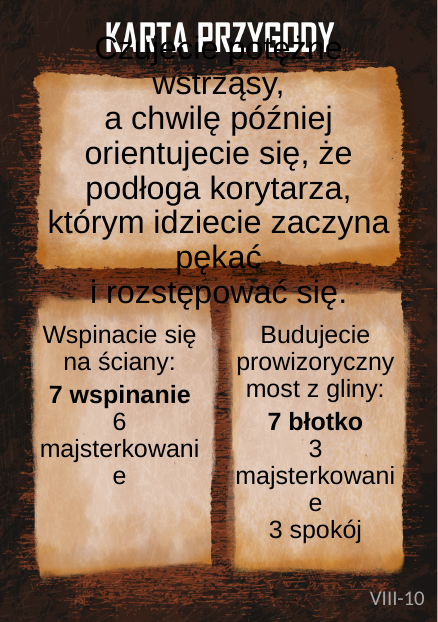

# Czujecie potężne wstrząsy, a chwilę później orientujecie się, że podłoga korytarza, którym idziecie zaczyna pękać i rozstępować się.
Wspinacie się na ściany:
7 wspinanie
6 majsterkowanie
Budujecie prowizoryczny most z gliny:
7 błotko
3 majsterkowanie
3 spokój
VIII-10